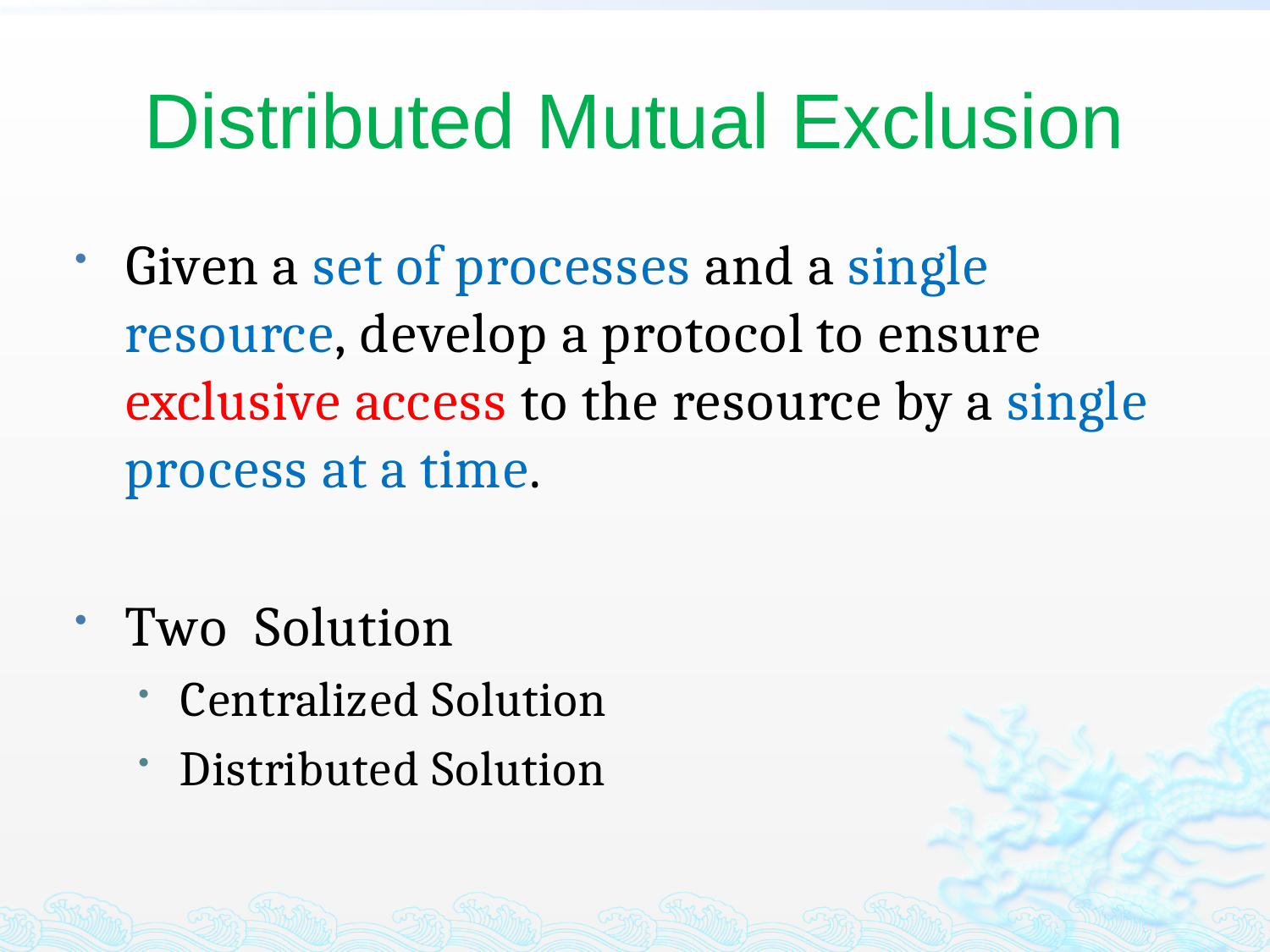

# Distributed Mutual Exclusion
Given a set of processes and a single resource, develop a protocol to ensure exclusive access to the resource by a single process at a time.

Two  Solution
Centralized Solution
Distributed Solution